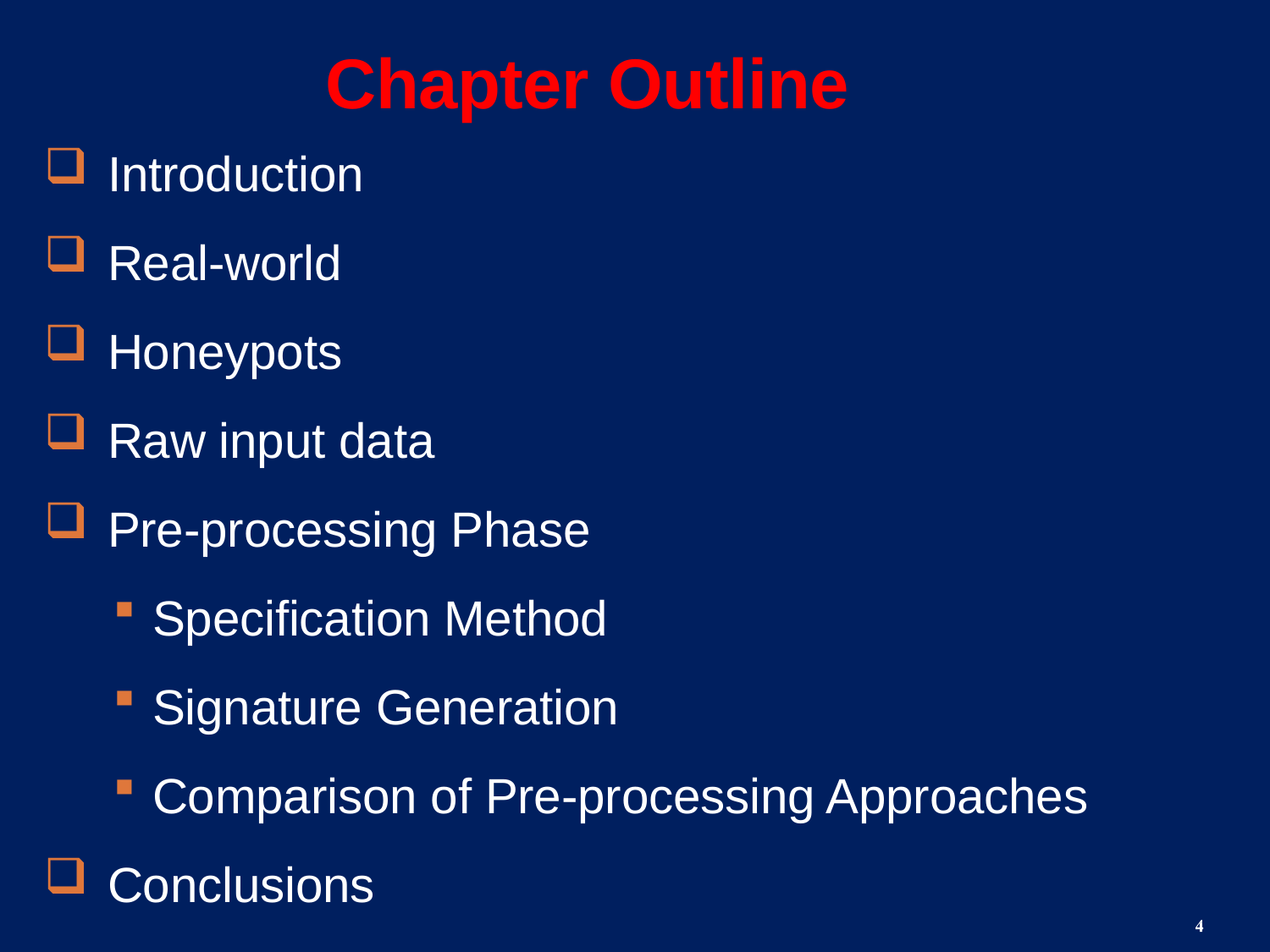

Chapter Outline
Introduction
Real-world
Honeypots
Raw input data
Pre-processing Phase
Specification Method
Signature Generation
Comparison of Pre-processing Approaches
Conclusions